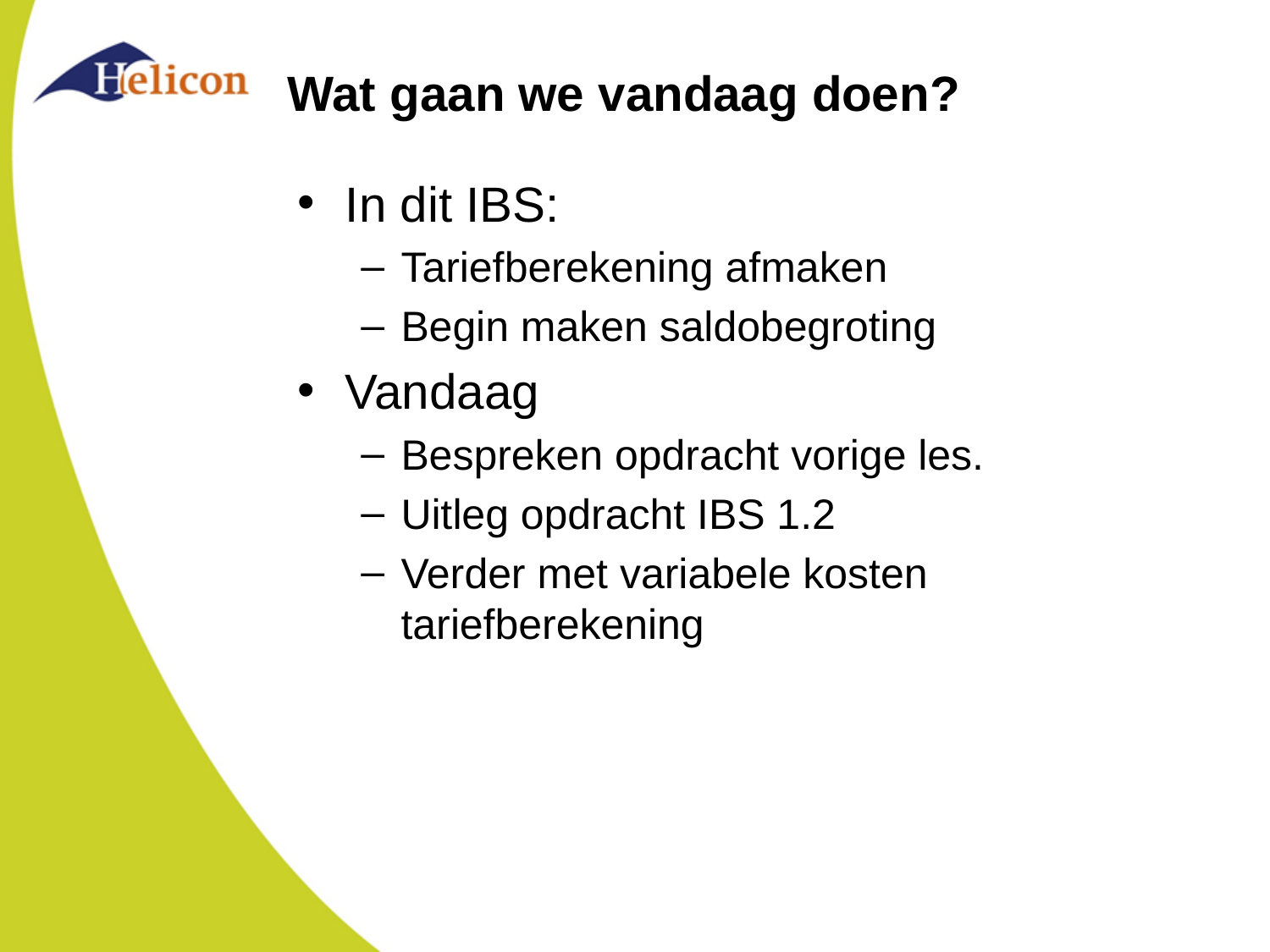

# Wat gaan we vandaag doen?
In dit IBS:
Tariefberekening afmaken
Begin maken saldobegroting
Vandaag
Bespreken opdracht vorige les.
Uitleg opdracht IBS 1.2
Verder met variabele kosten tariefberekening